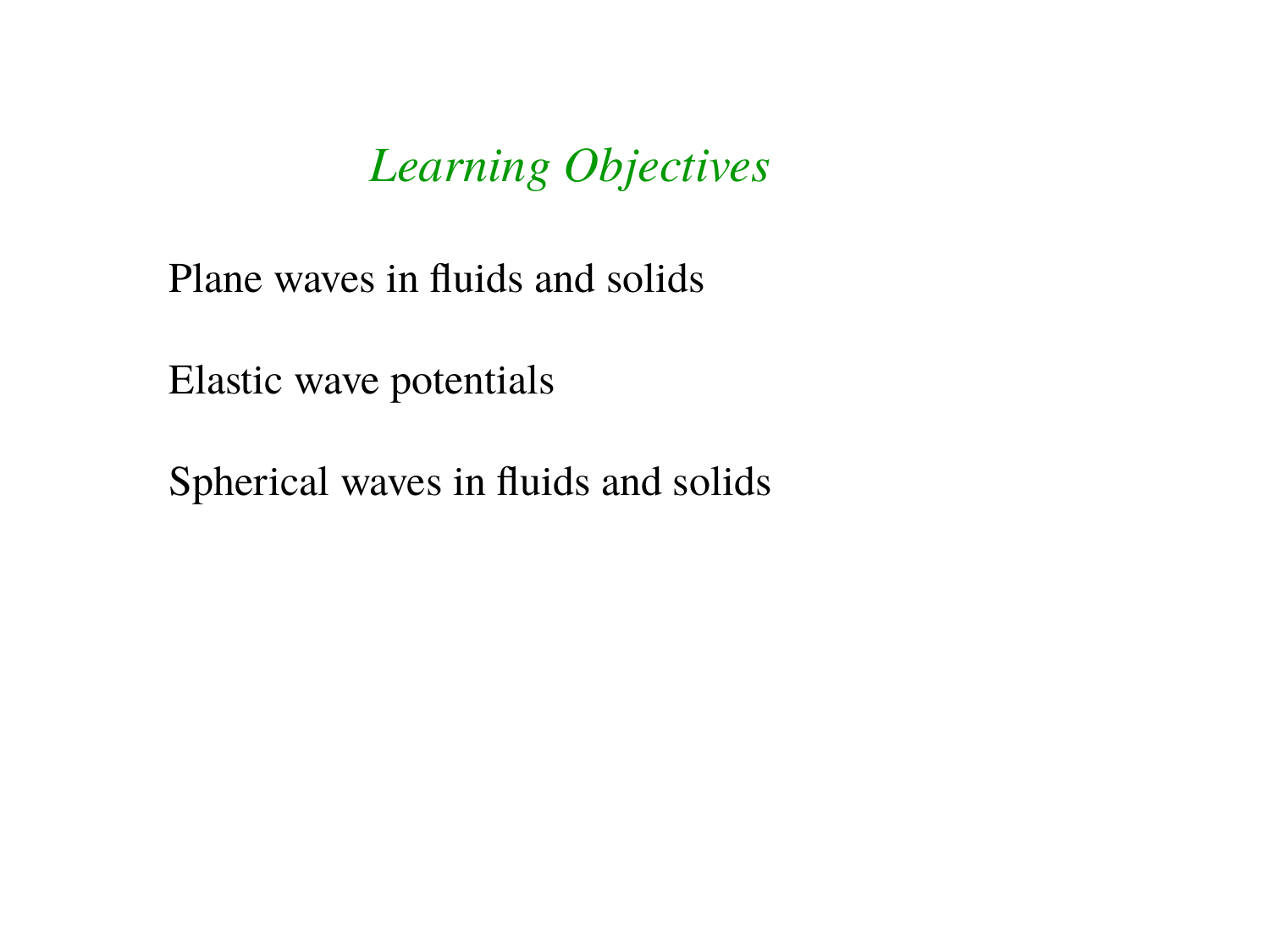

Learning Objectives

Plane waves in fluids and solids

Elastic wave potentials

Spherical waves in fluids and solids